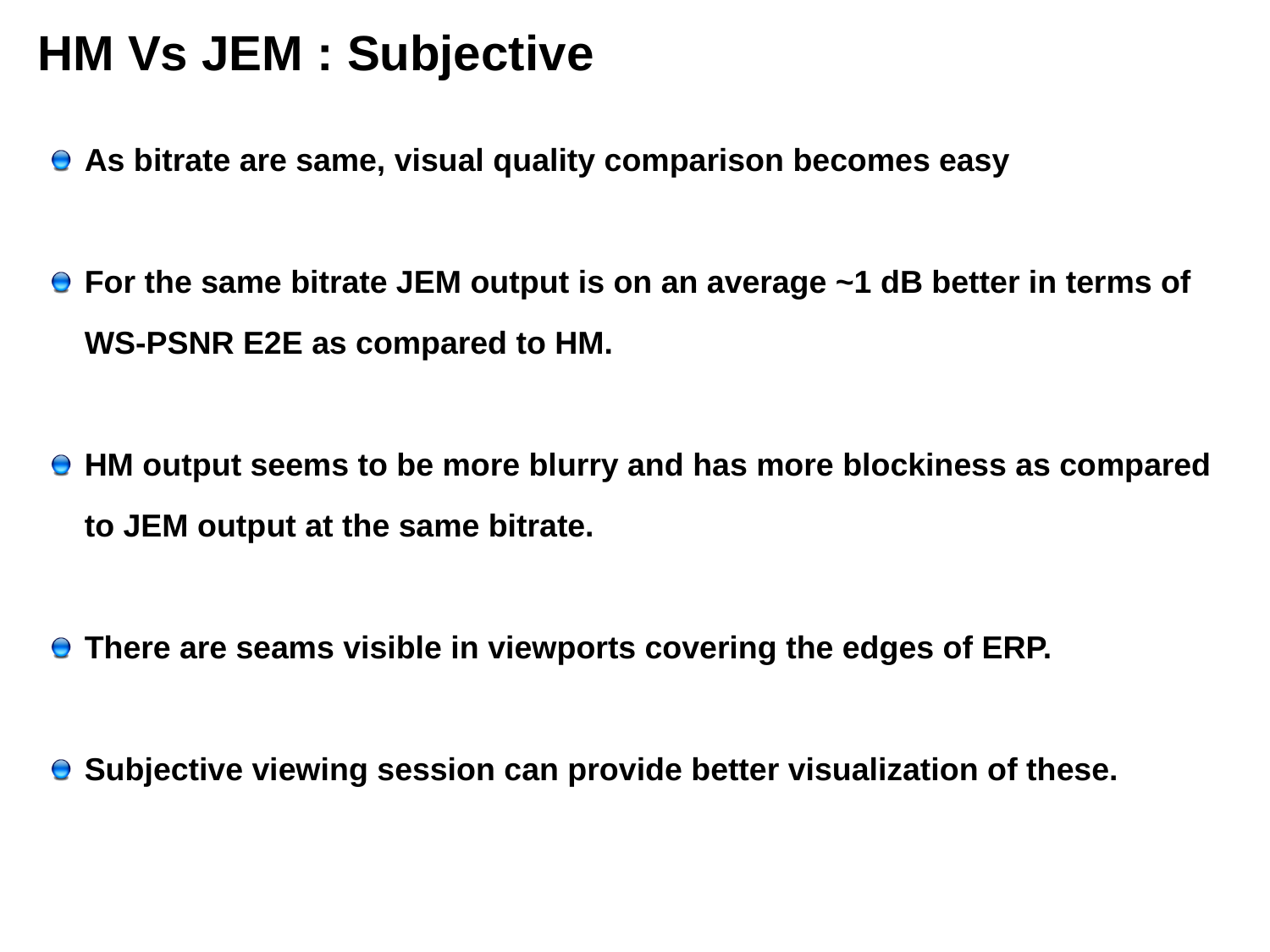

# HM Vs JEM : Subjective
As bitrate are same, visual quality comparison becomes easy

For the same bitrate JEM output is on an average ~1 dB better in terms of  WS-PSNR E2E as compared to HM.

HM output seems to be more blurry and has more blockiness as compared  to JEM output at the same bitrate.

There are seams visible in viewports covering the edges of ERP.

Subjective viewing session can provide better visualization of these.